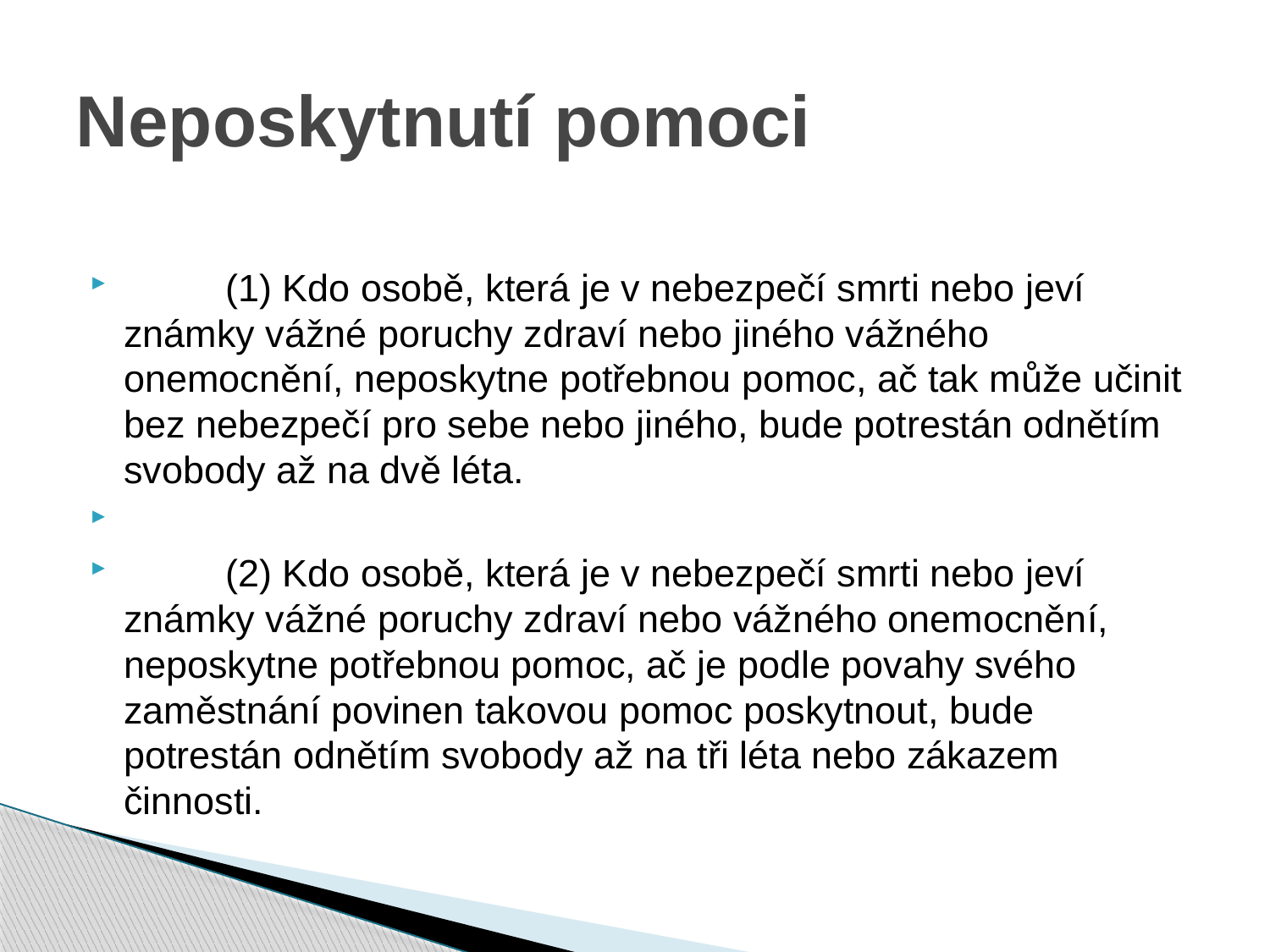

# Neposkytnutí pomoci

	(1) Kdo osobě, která je v nebezpečí smrti nebo jeví známky vážné poruchy zdraví nebo jiného vážného onemocnění, neposkytne potřebnou pomoc, ač tak může učinit bez nebezpečí pro sebe nebo jiného, bude potrestán odnětím svobody až na dvě léta.

	(2) Kdo osobě, která je v nebezpečí smrti nebo jeví známky vážné poruchy zdraví nebo vážného onemocnění, neposkytne potřebnou pomoc, ač je podle povahy svého zaměstnání povinen takovou pomoc poskytnout, bude potrestán odnětím svobody až na tři léta nebo zákazem činnosti.